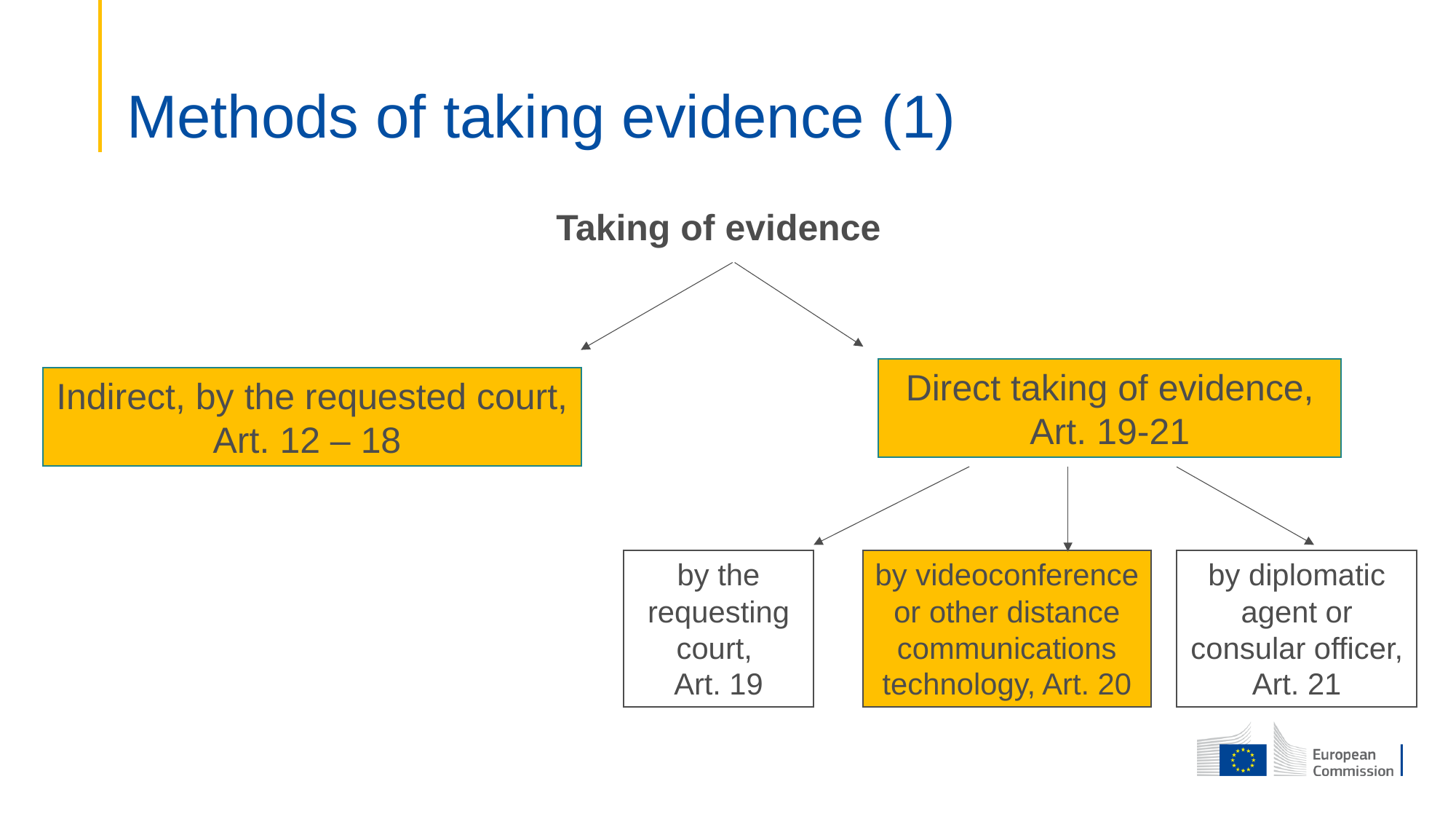

# Methods of taking evidence (1)
Taking of evidence
Direct taking of evidence, Art. 19-21
Indirect, by the requested court, Art. 12 – 18

by the requesting court,
Art. 19
by videoconference or other distance communications technology, Art. 20
by diplomatic agent or consular officer, Art. 21